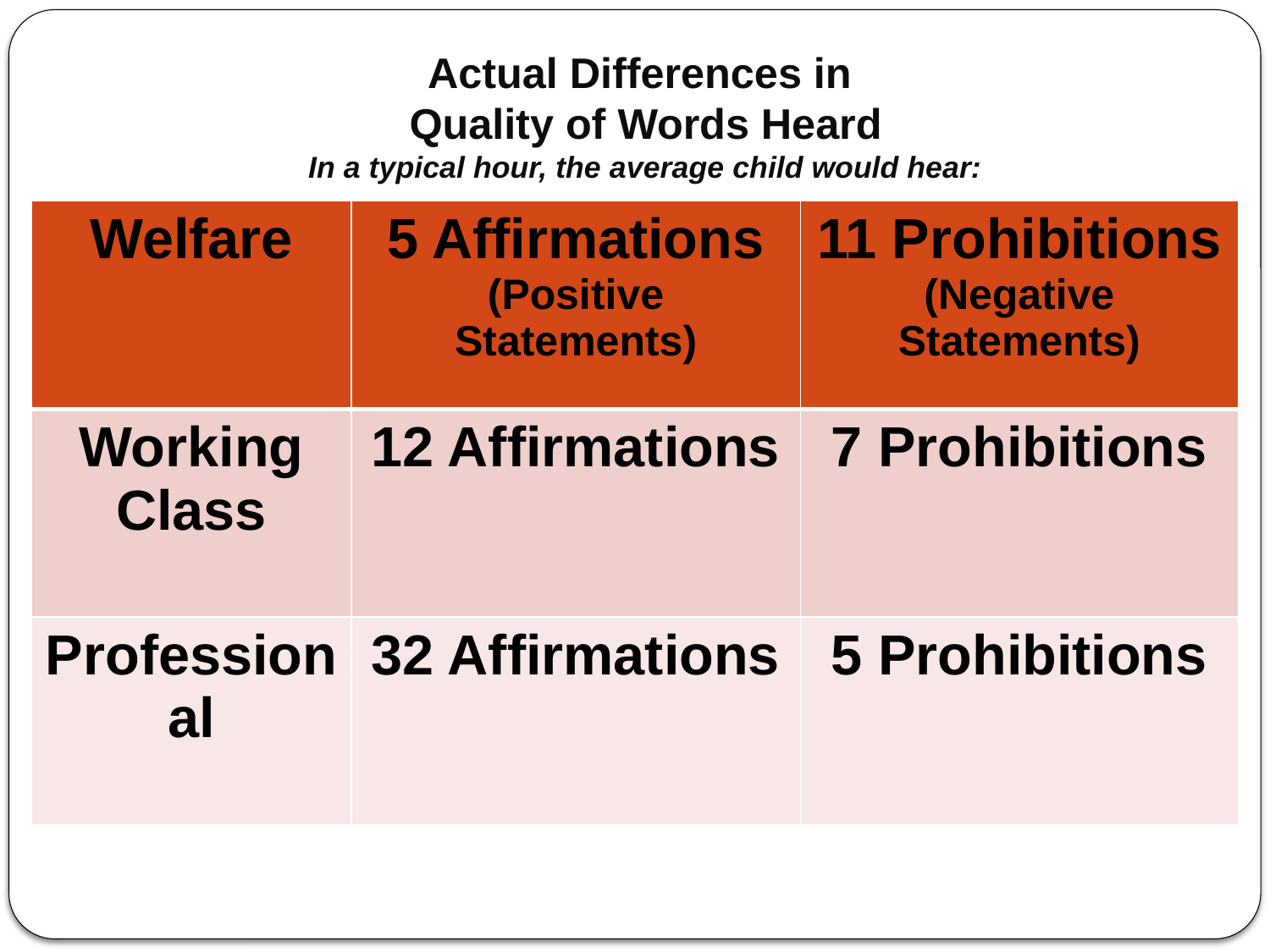

# Actual Differences in Quality of Words Heard In a typical hour, the average child would hear:
| Welfare | 5 Affirmations (Positive Statements) | 11 Prohibitions (Negative Statements) |
| --- | --- | --- |
| Working Class | 12 Affirmations | 7 Prohibitions |
| Professional | 32 Affirmations | 5 Prohibitions |